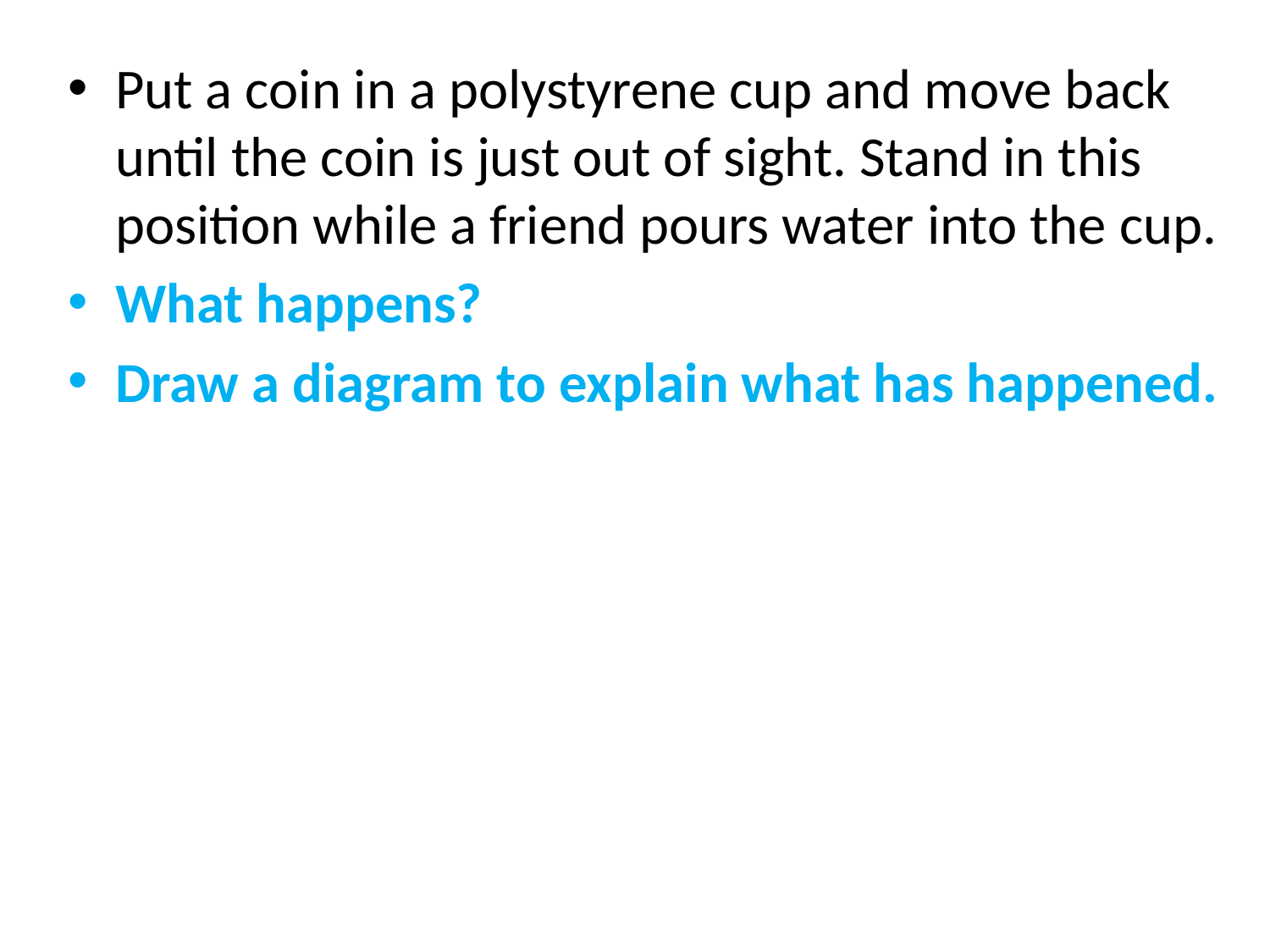

Put a coin in a polystyrene cup and move back until the coin is just out of sight. Stand in this position while a friend pours water into the cup.
What happens?
Draw a diagram to explain what has happened.